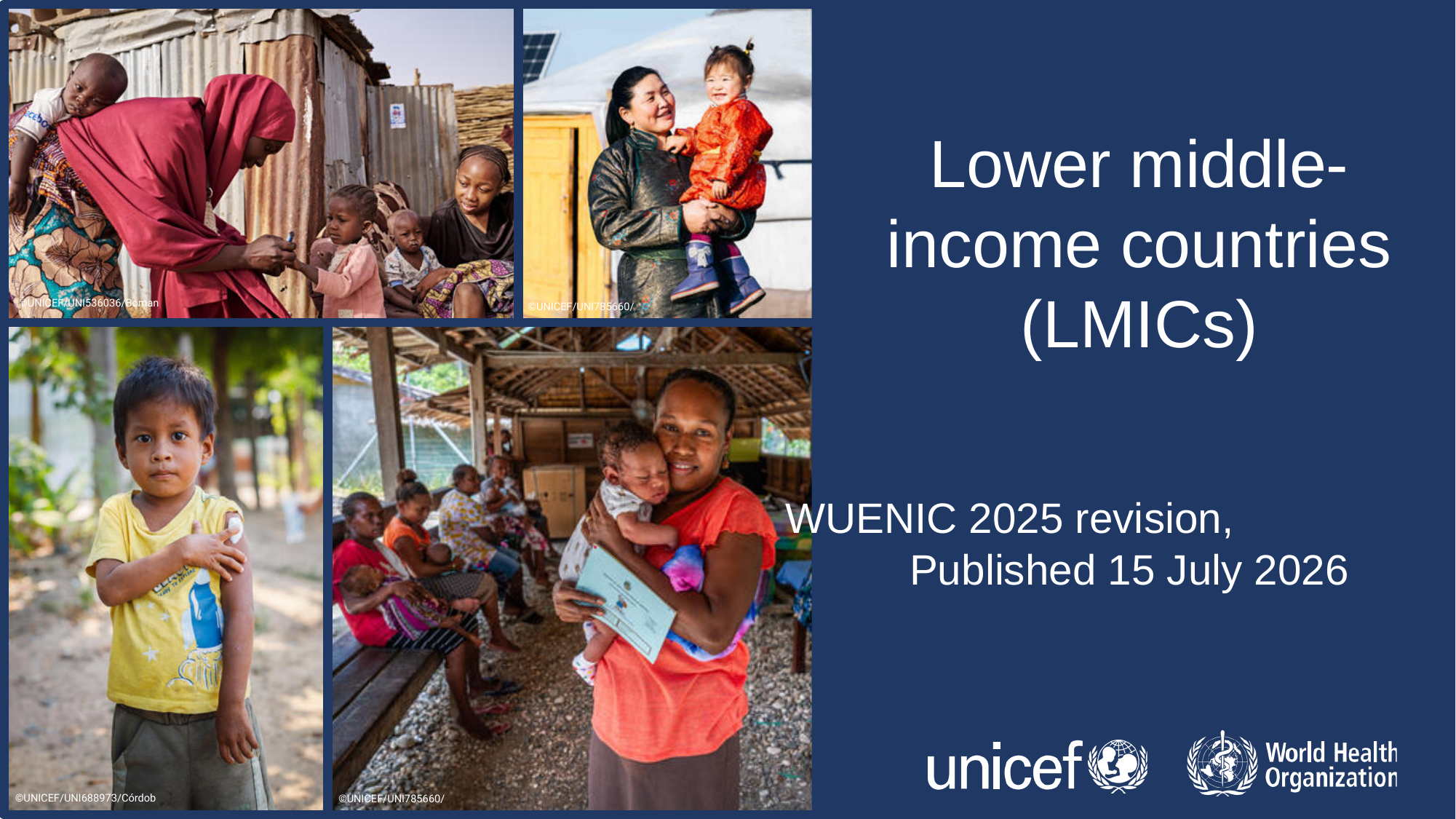

# Lower middle-income countries (LMICs)
WUENIC 2025 revision,
Published 15 July 2026